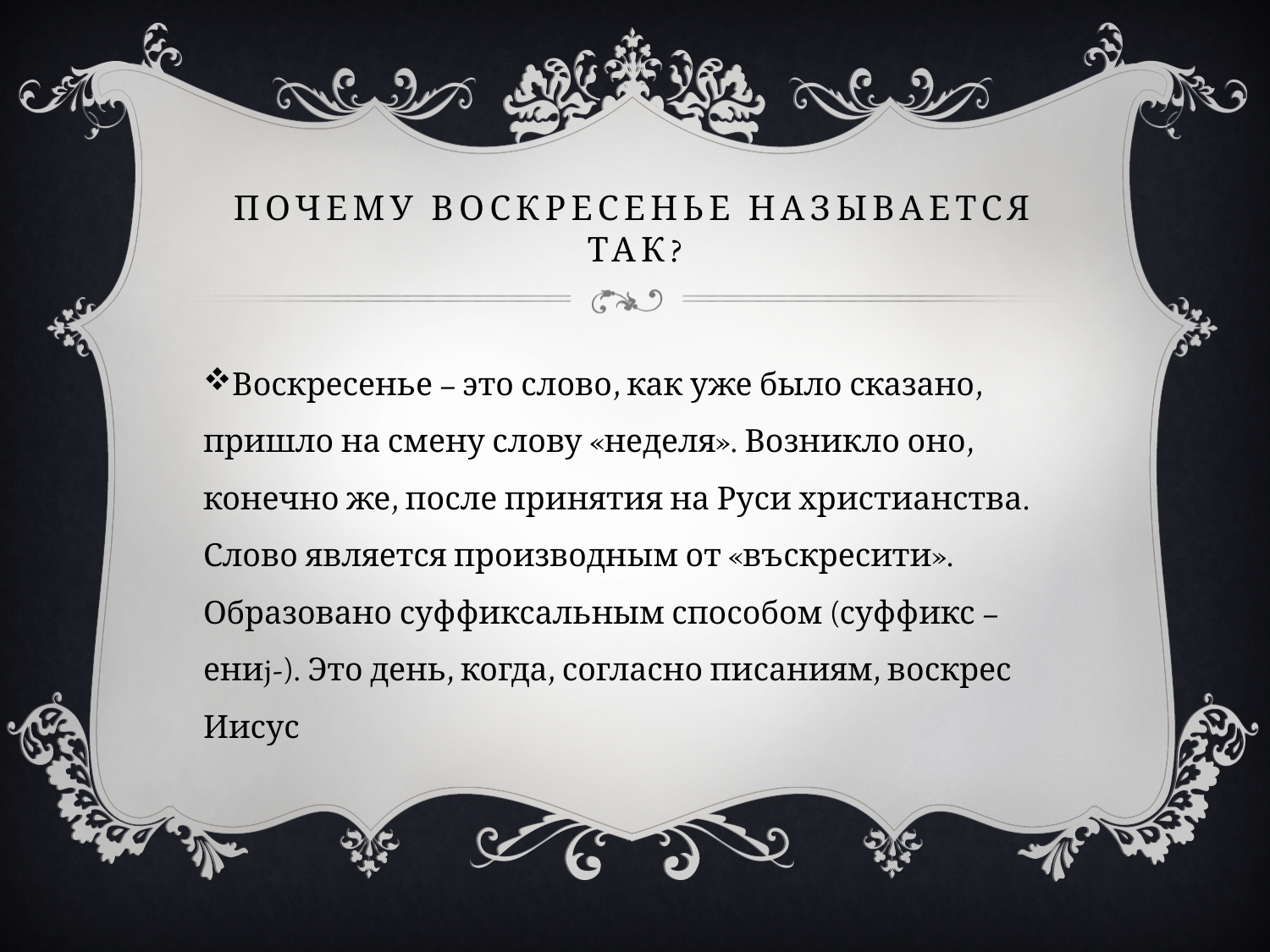

# Почему воскресенье называется ТАК?
Воскресенье – это слово, как уже было сказано, пришло на смену слову «неделя». Возникло оно, конечно же, после принятия на Руси христианства. Слово является производным от «въскресити». Образовано суффиксальным способом (суффикс –ениj-). Это день, когда, согласно писаниям, воскрес Иисус